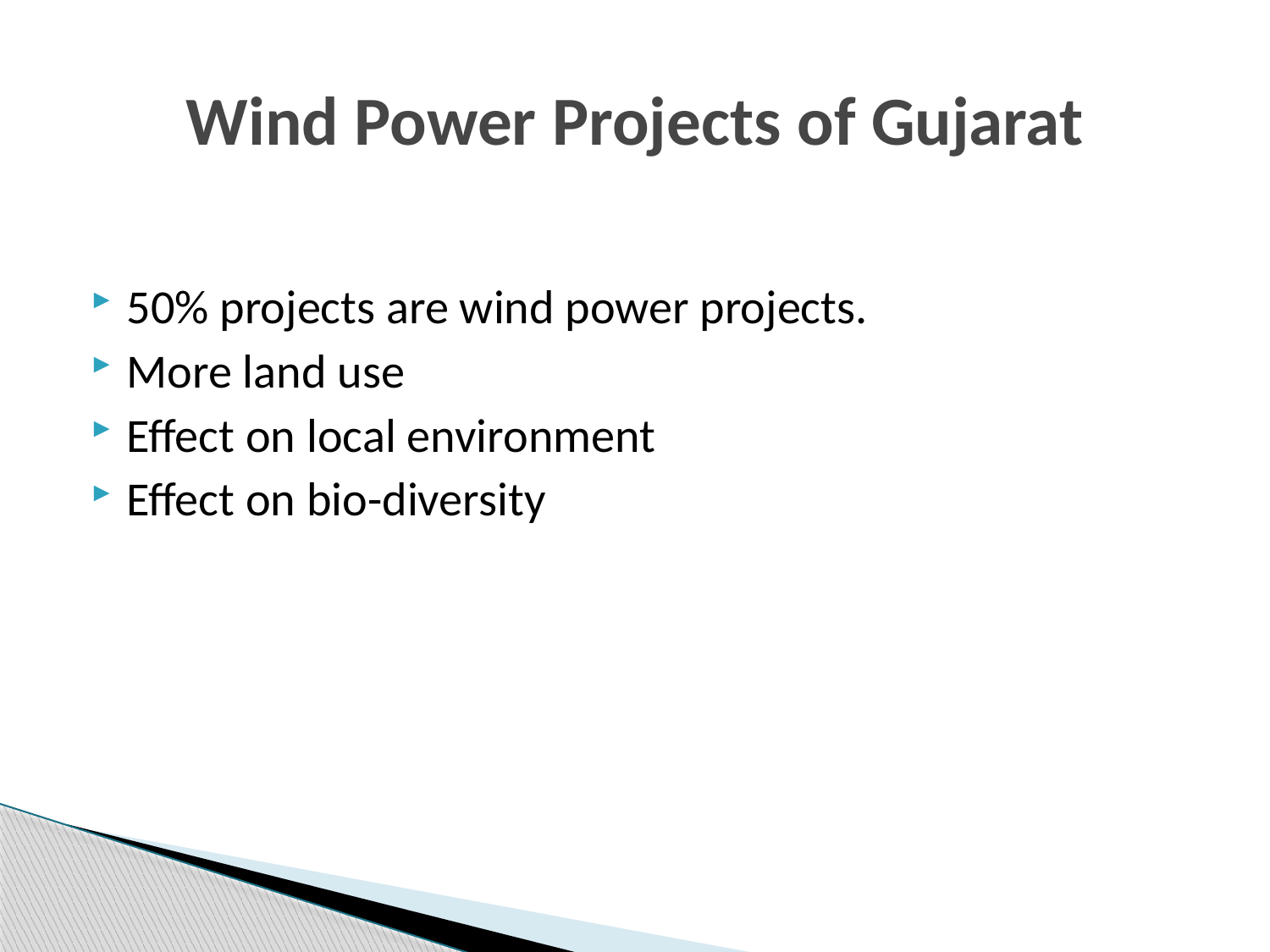

# Wind Power Projects of Gujarat

50% projects are wind power projects.
More land use
Effect on local environment
Effect on bio-diversity